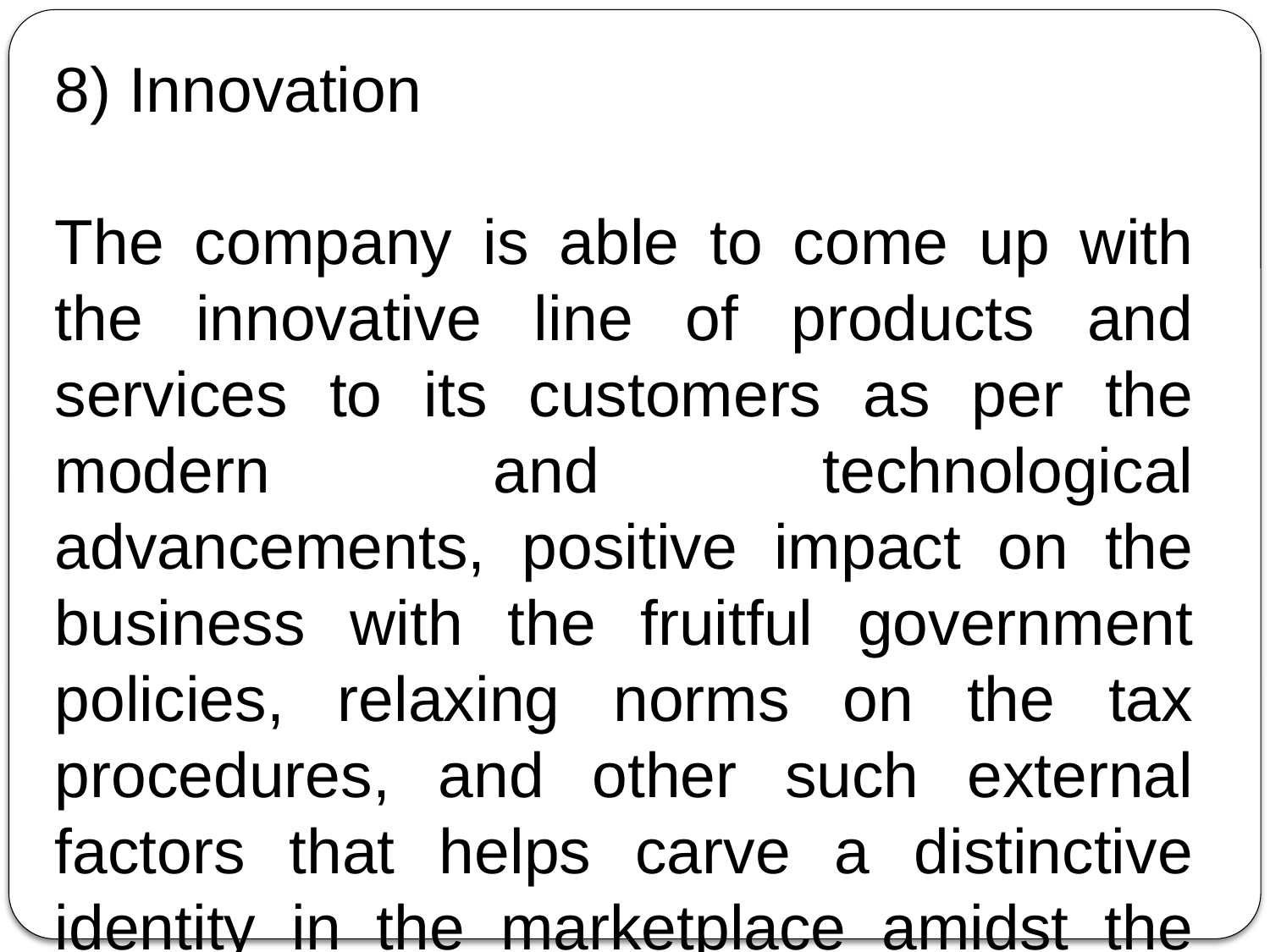

8) Innovation

The company is able to come up with the innovative line of products and services to its customers as per the modern and technological advancements, positive impact on the business with the fruitful government policies, relaxing norms on the tax procedures, and other such external factors that helps carve a distinctive identity in the marketplace amidst the tough and ever growing competition.